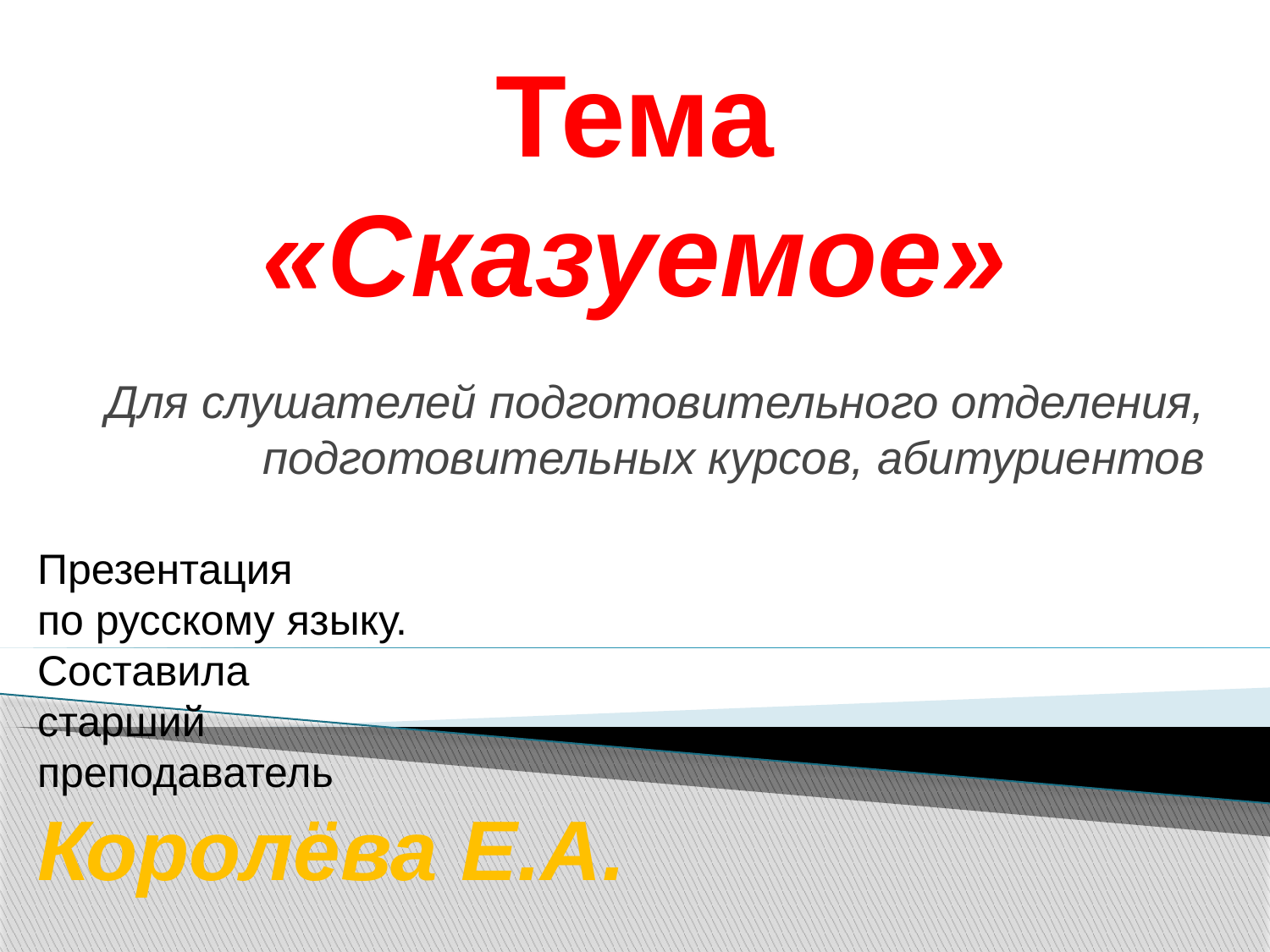

# Тема «Сказуемое»
Для слушателей подготовительного отделения,
подготовительных курсов, абитуриентов

Презентация
по русскому языку.
Составила
старший
преподаватель
Королёва Е.А.